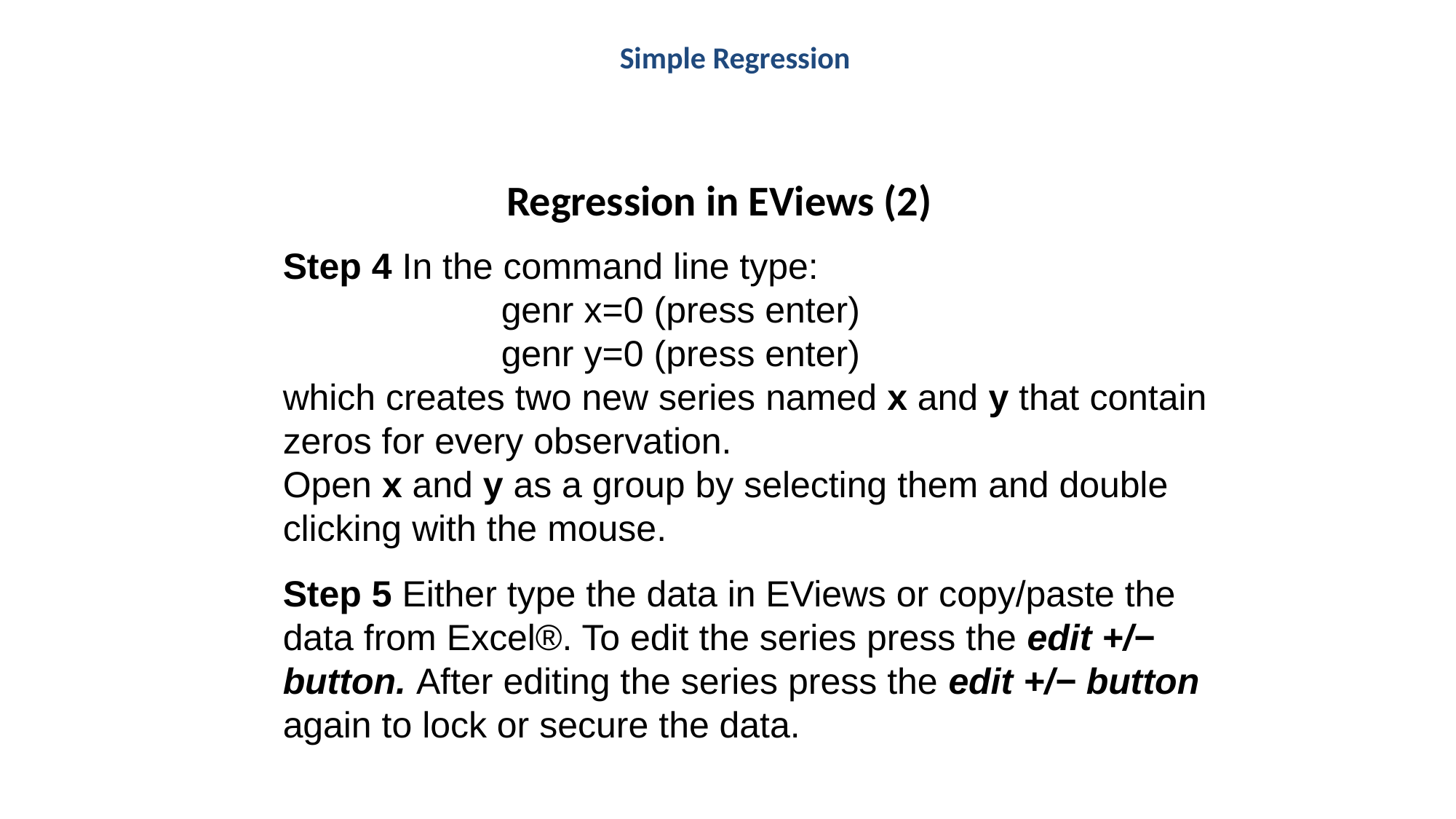

Simple Regression
# Regression in EViews (2)
Step 4 In the command line type:
		genr x=0 (press enter)
		genr y=0 (press enter)
which creates two new series named x and y that contain zeros for every observation.
Open x and y as a group by selecting them and double clicking with the mouse.

Step 5 Either type the data in EViews or copy/paste the data from Excel®. To edit the series press the edit +/− button. After editing the series press the edit +/− button again to lock or secure the data.